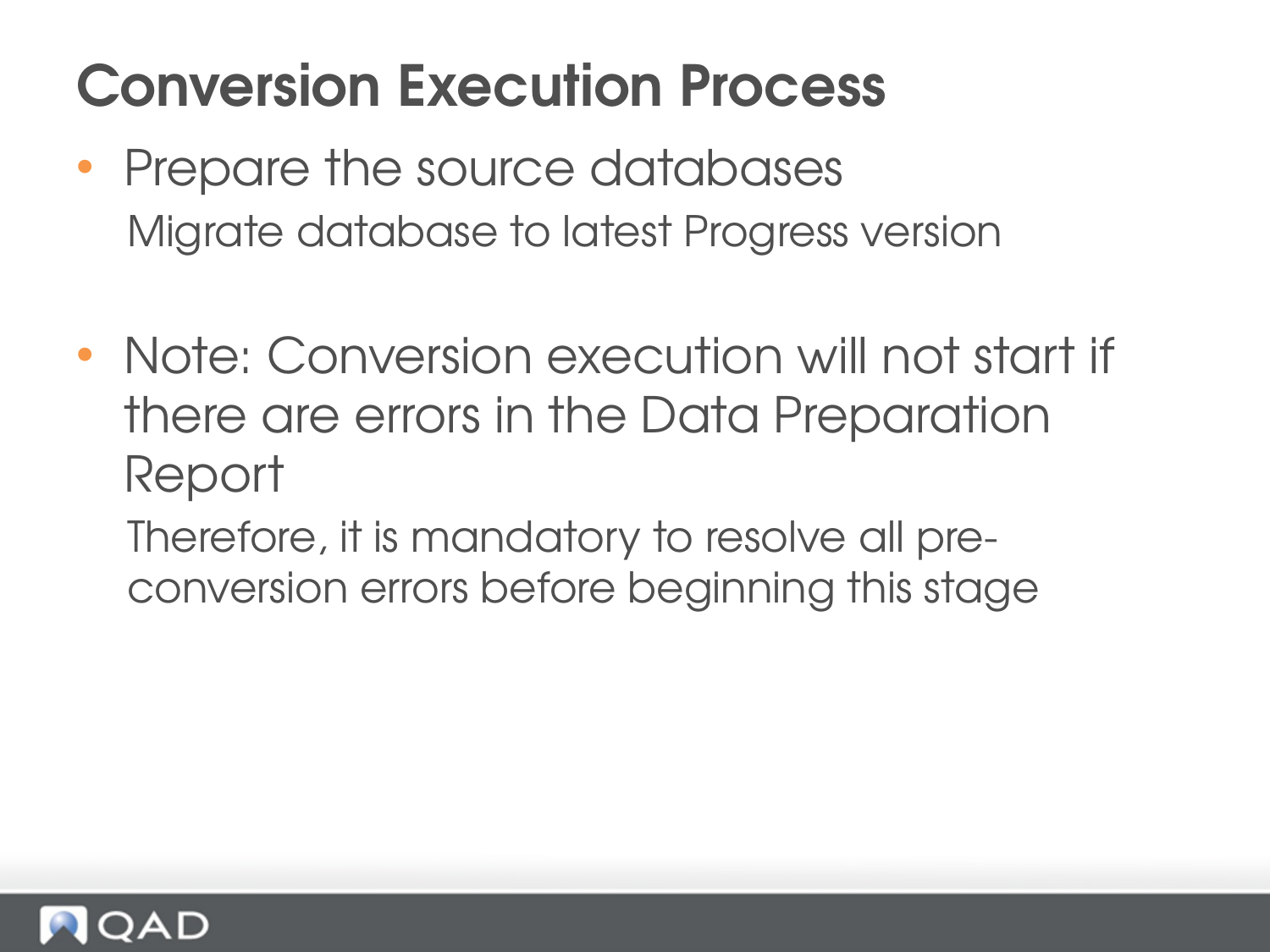

# Conversion Execution Process
Prepare the source databases
Migrate database to latest Progress version

Note: Conversion execution will not start if there are errors in the Data Preparation Report
Therefore, it is mandatory to resolve all pre-conversion errors before beginning this stage